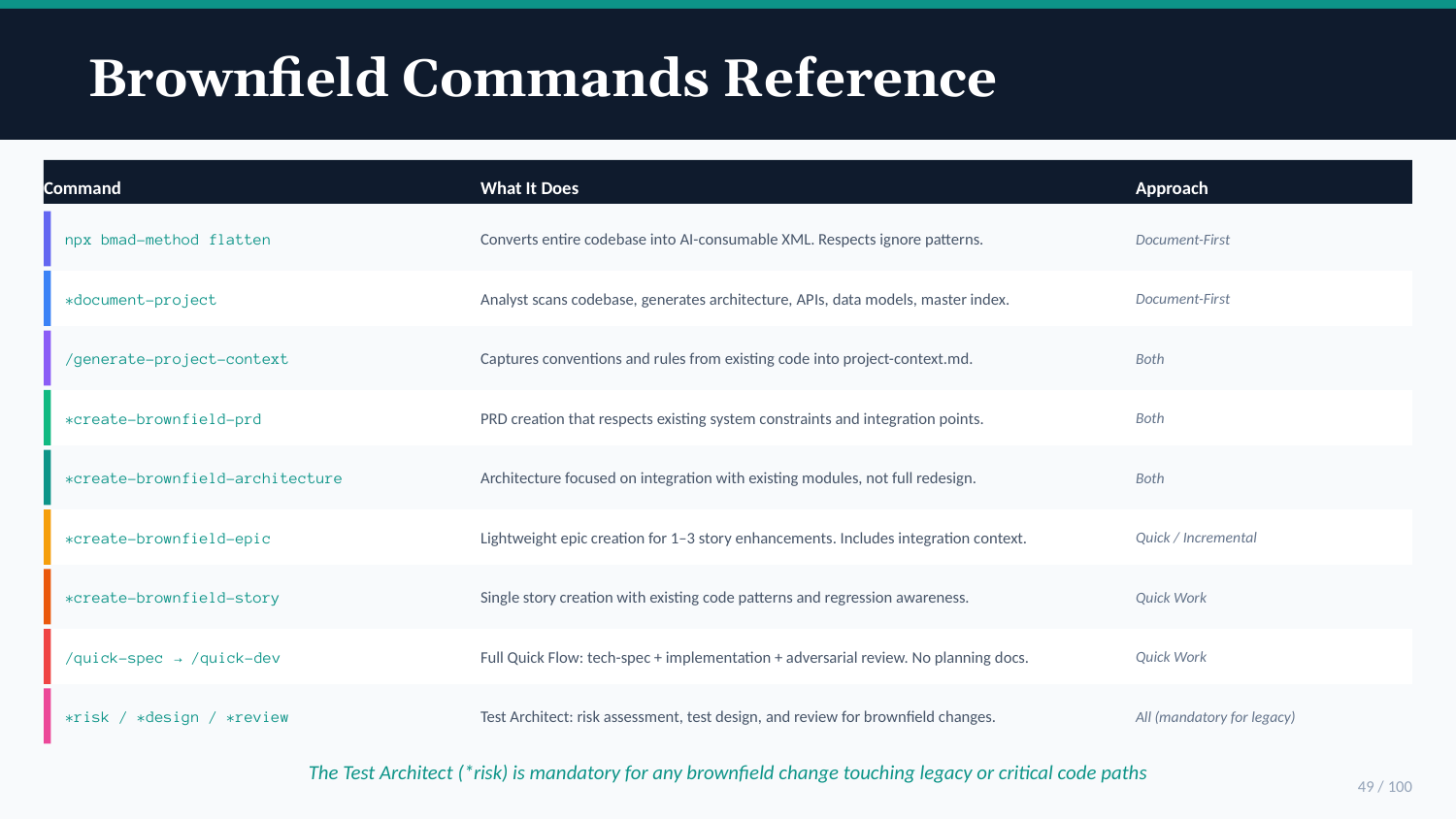

Brownfield Commands Reference

Command
What It Does
Approach

npx bmad-method flatten
Converts entire codebase into AI-consumable XML. Respects ignore patterns.
Document-First

*document-project
Analyst scans codebase, generates architecture, APIs, data models, master index.
Document-First

/generate-project-context
Captures conventions and rules from existing code into project-context.md.
Both

*create-brownfield-prd
PRD creation that respects existing system constraints and integration points.
Both

*create-brownfield-architecture
Architecture focused on integration with existing modules, not full redesign.
Both

*create-brownfield-epic
Lightweight epic creation for 1–3 story enhancements. Includes integration context.
Quick / Incremental

*create-brownfield-story
Single story creation with existing code patterns and regression awareness.
Quick Work

/quick-spec → /quick-dev
Full Quick Flow: tech-spec + implementation + adversarial review. No planning docs.
Quick Work

*risk / *design / *review
Test Architect: risk assessment, test design, and review for brownfield changes.
All (mandatory for legacy)
The Test Architect (*risk) is mandatory for any brownfield change touching legacy or critical code paths
49 / 100